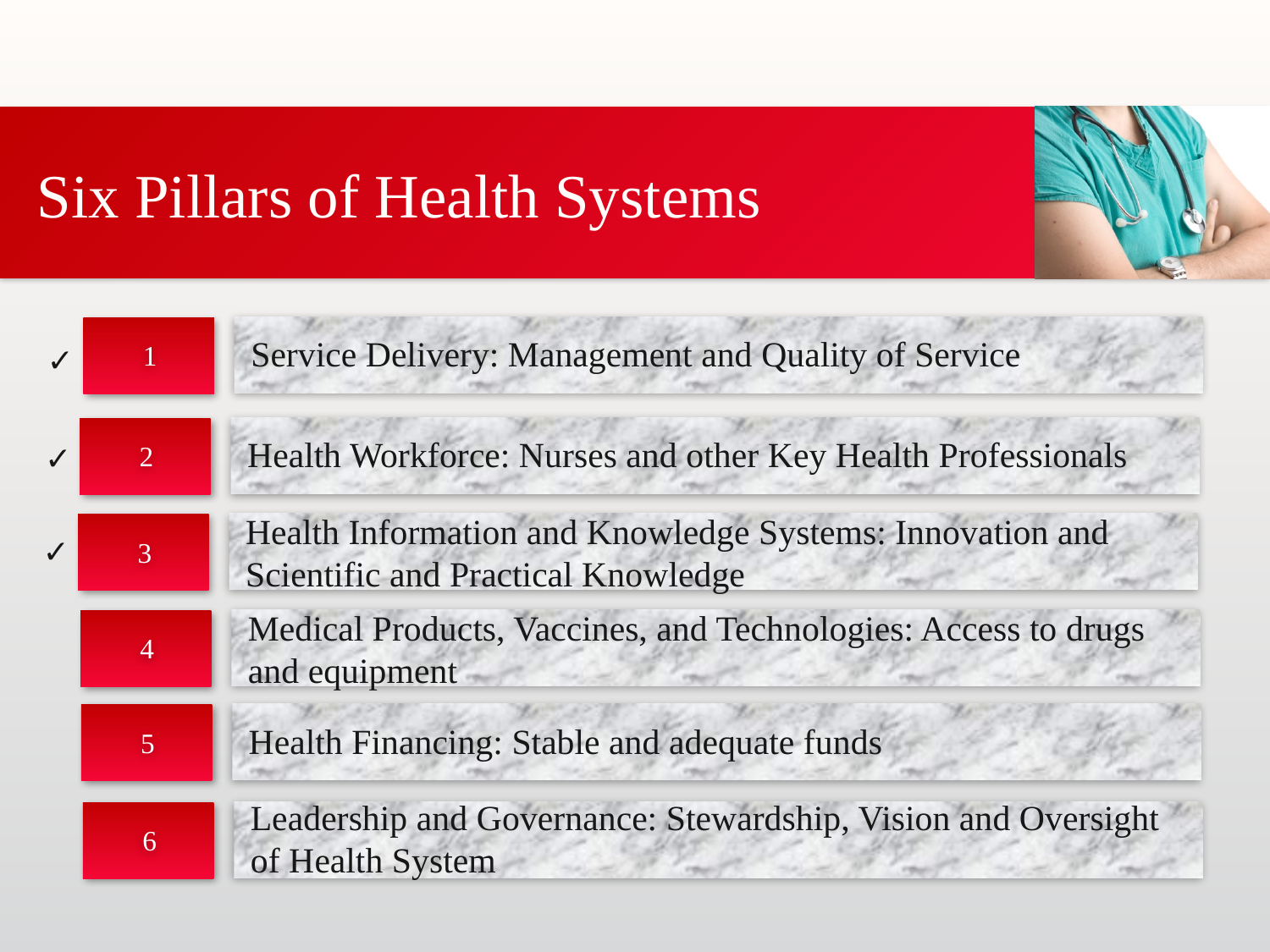

# Six Pillars of Health Systems

1
Service Delivery: Management and Quality of Service
✓

2
Health Workforce: Nurses and other Key Health Professionals
✓
Health Information and Knowledge Systems: Innovation and Scientific and Practical Knowledge

3
✓
Medical Products, Vaccines, and Technologies: Access to drugs and equipment

4

5
Health Financing: Stable and adequate funds
Leadership and Governance: Stewardship, Vision and Oversight of Health System

6